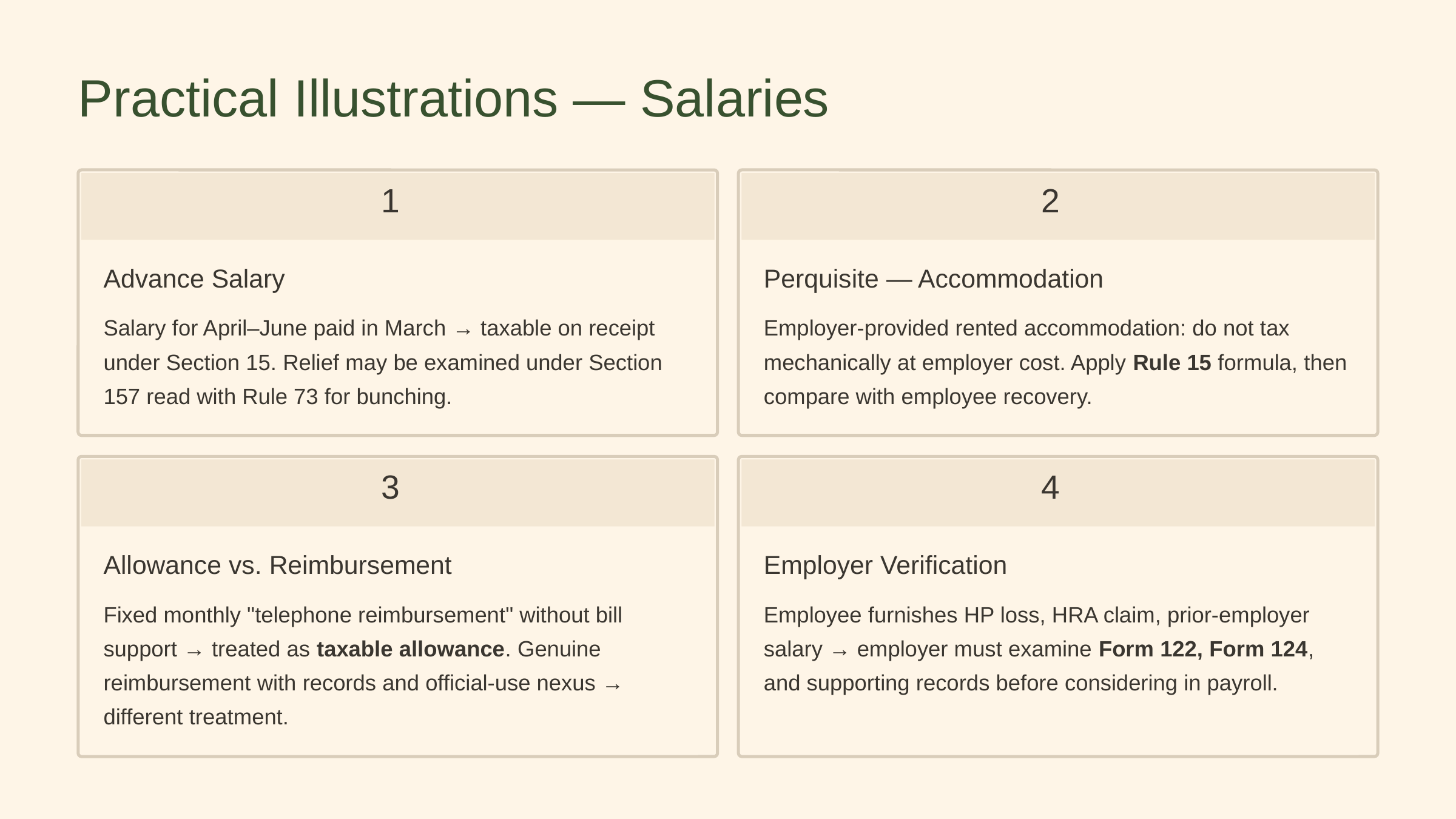

Practical Illustrations — Salaries

1
2
Advance Salary
Perquisite — Accommodation
Salary for April–June paid in March → taxable on receipt under Section 15. Relief may be examined under Section 157 read with Rule 73 for bunching.
Employer-provided rented accommodation: do not tax mechanically at employer cost. Apply Rule 15 formula, then compare with employee recovery.

3
4
Allowance vs. Reimbursement
Employer Verification
Fixed monthly "telephone reimbursement" without bill support → treated as taxable allowance. Genuine reimbursement with records and official-use nexus → different treatment.
Employee furnishes HP loss, HRA claim, prior-employer salary → employer must examine Form 122, Form 124, and supporting records before considering in payroll.